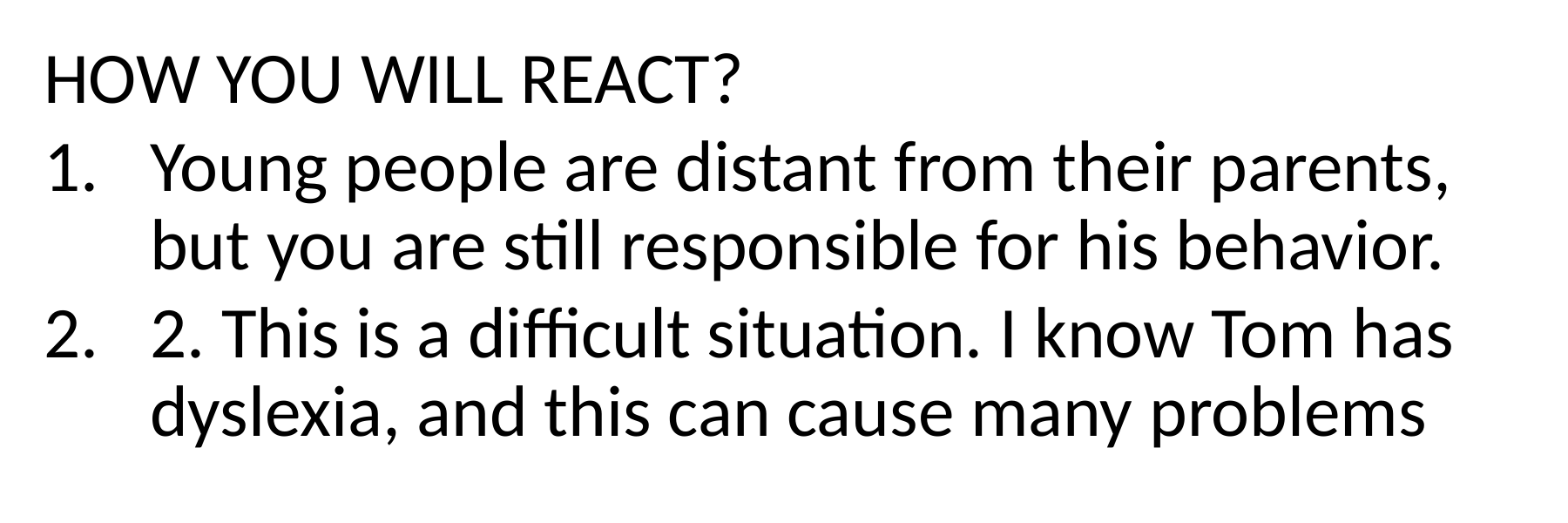

HOW YOU WILL REACT?
Young people are distant from their parents, but you are still responsible for his behavior.
2. This is a difficult situation. I know Tom has dyslexia, and this can cause many problems